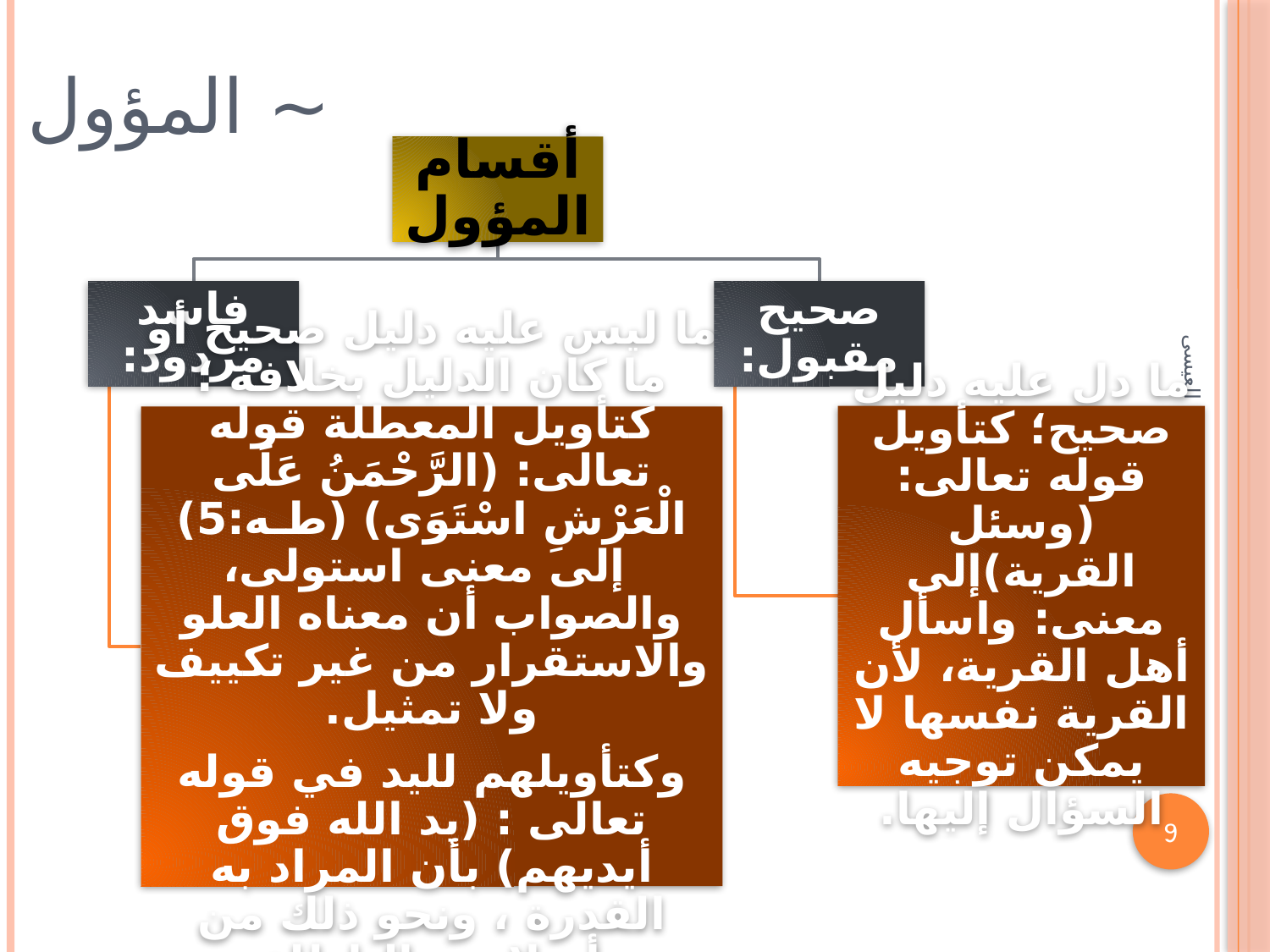

# ~ المؤول
أقسام المؤول
فاسد مردود:
ما ليس عليه دليل صحيح أو ما كان الدليل بخلافه ؛ كتأويل المعطلة قوله تعالى: (الرَّحْمَنُ عَلَى الْعَرْشِ اسْتَوَى) (طـه:5)  إلى معنى استولى، والصواب أن معناه العلو والاستقرار من غير تكييف ولا تمثيل.
وكتأويلهم لليد في قوله تعالى : (يد الله فوق أيديهم) بأن المراد به القدرة ، ونحو ذلك من تأويلاتهم الباطلة.
صحيح مقبول:
ما دل عليه دليل صحيح؛ كتأويل قوله تعالى:(وسئل القرية)إلى معنى: واسأل أهل القرية، لأن القرية نفسها لا يمكن توجيه السؤال إليها.
وفاء بنت محمد العيسى
9